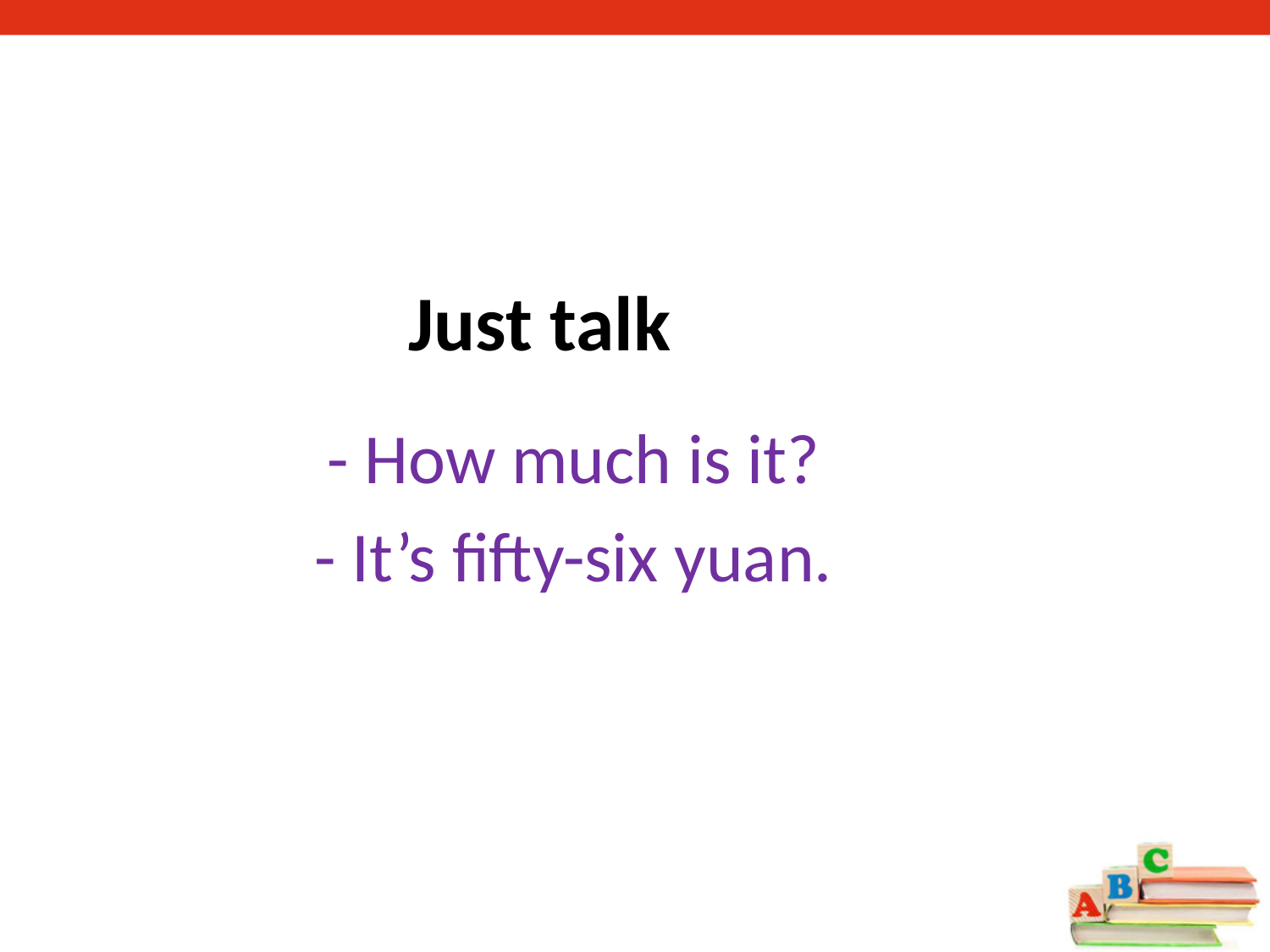

# Just talk
- How much is it?
- It’s fifty-six yuan.